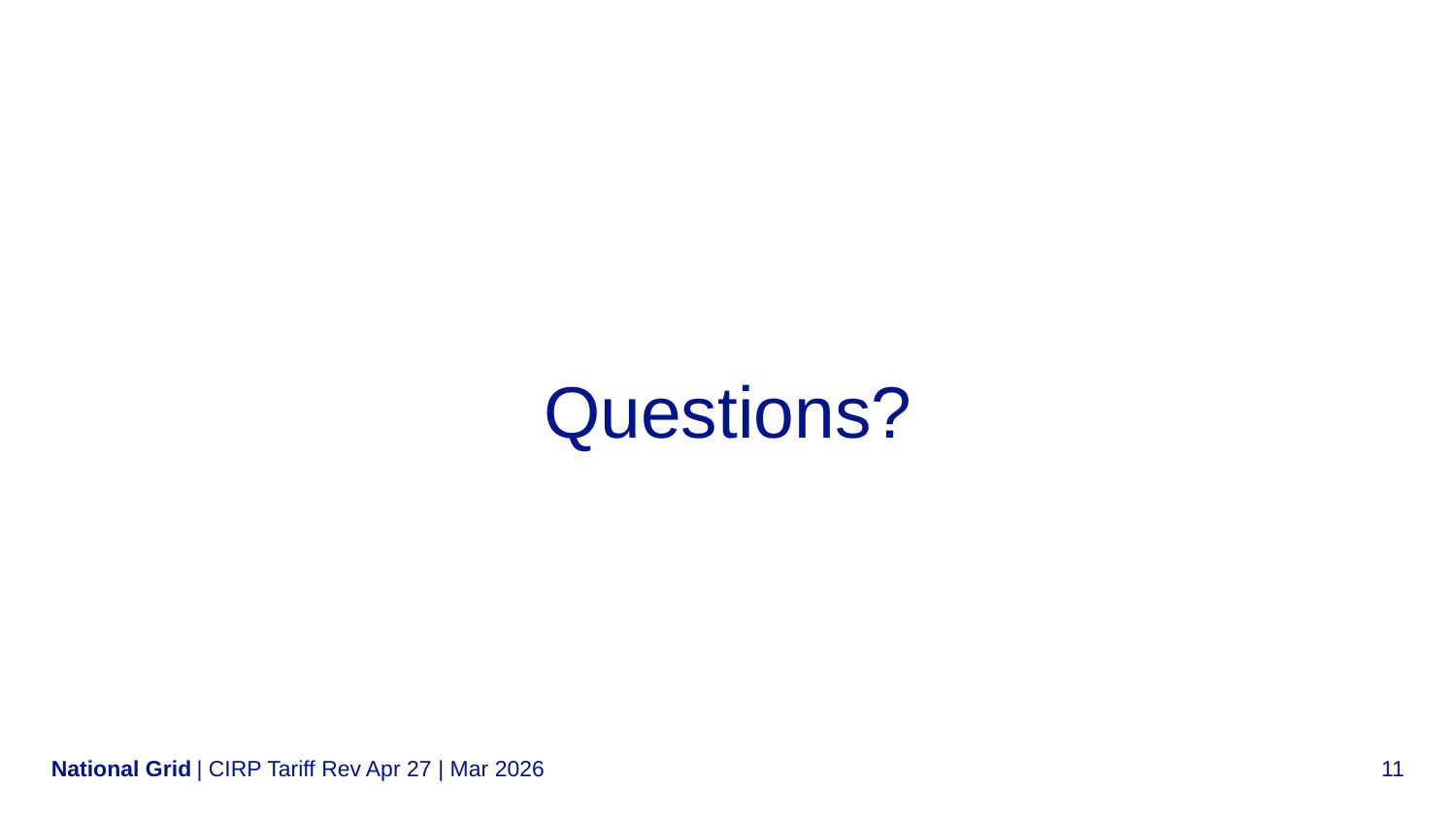

Questions?
| CIRP Tariff Rev Apr 27 | Mar 2026